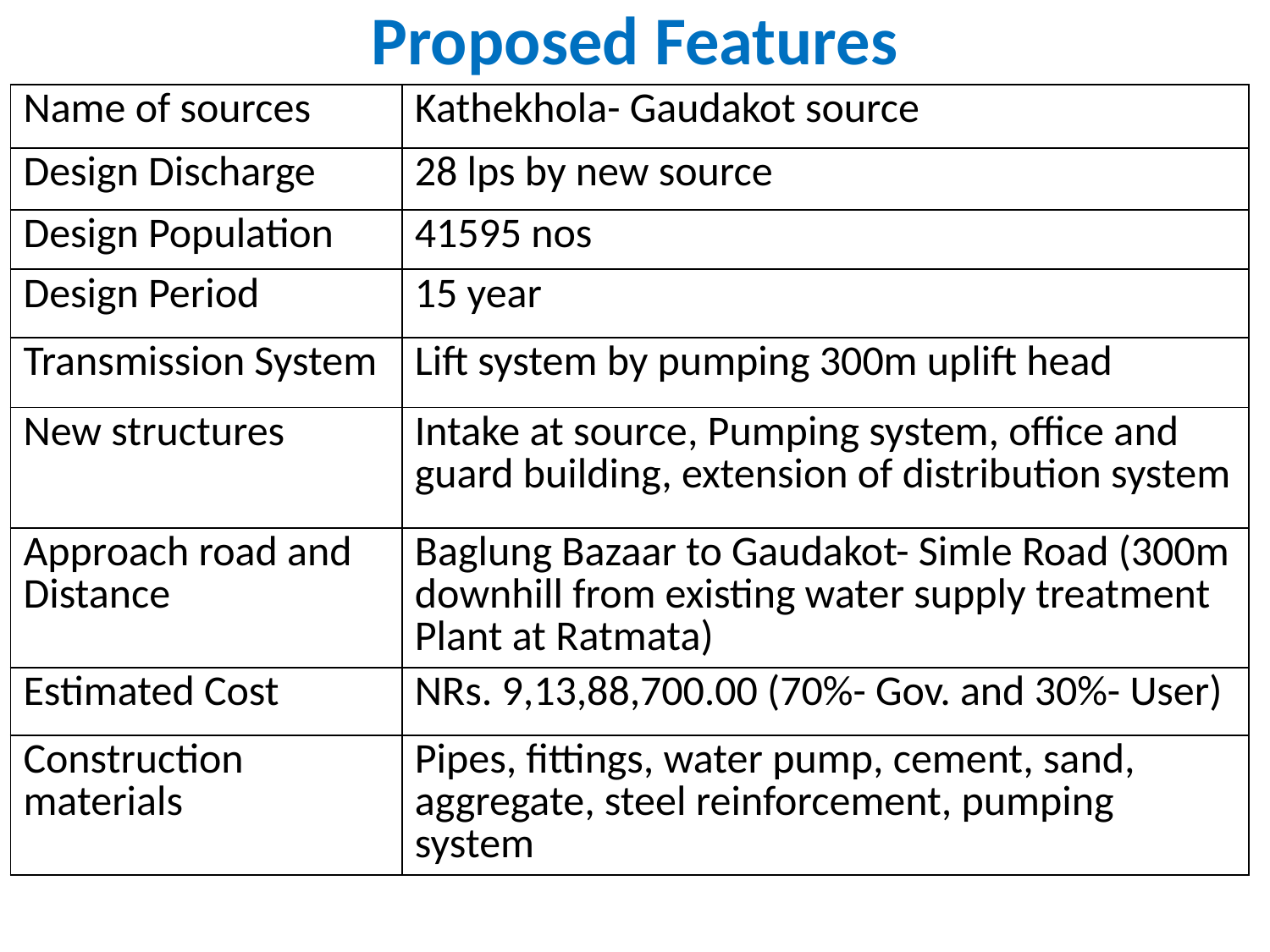

# Proposed Features
| Name of sources | Kathekhola- Gaudakot source |
| --- | --- |
| Design Discharge | 28 lps by new source |
| Design Population | 41595 nos |
| Design Period | 15 year |
| Transmission System | Lift system by pumping 300m uplift head |
| New structures | Intake at source, Pumping system, office and guard building, extension of distribution system |
| Approach road and Distance | Baglung Bazaar to Gaudakot- Simle Road (300m downhill from existing water supply treatment Plant at Ratmata) |
| Estimated Cost | NRs. 9,13,88,700.00 (70%- Gov. and 30%- User) |
| Construction materials | Pipes, fittings, water pump, cement, sand, aggregate, steel reinforcement, pumping system |